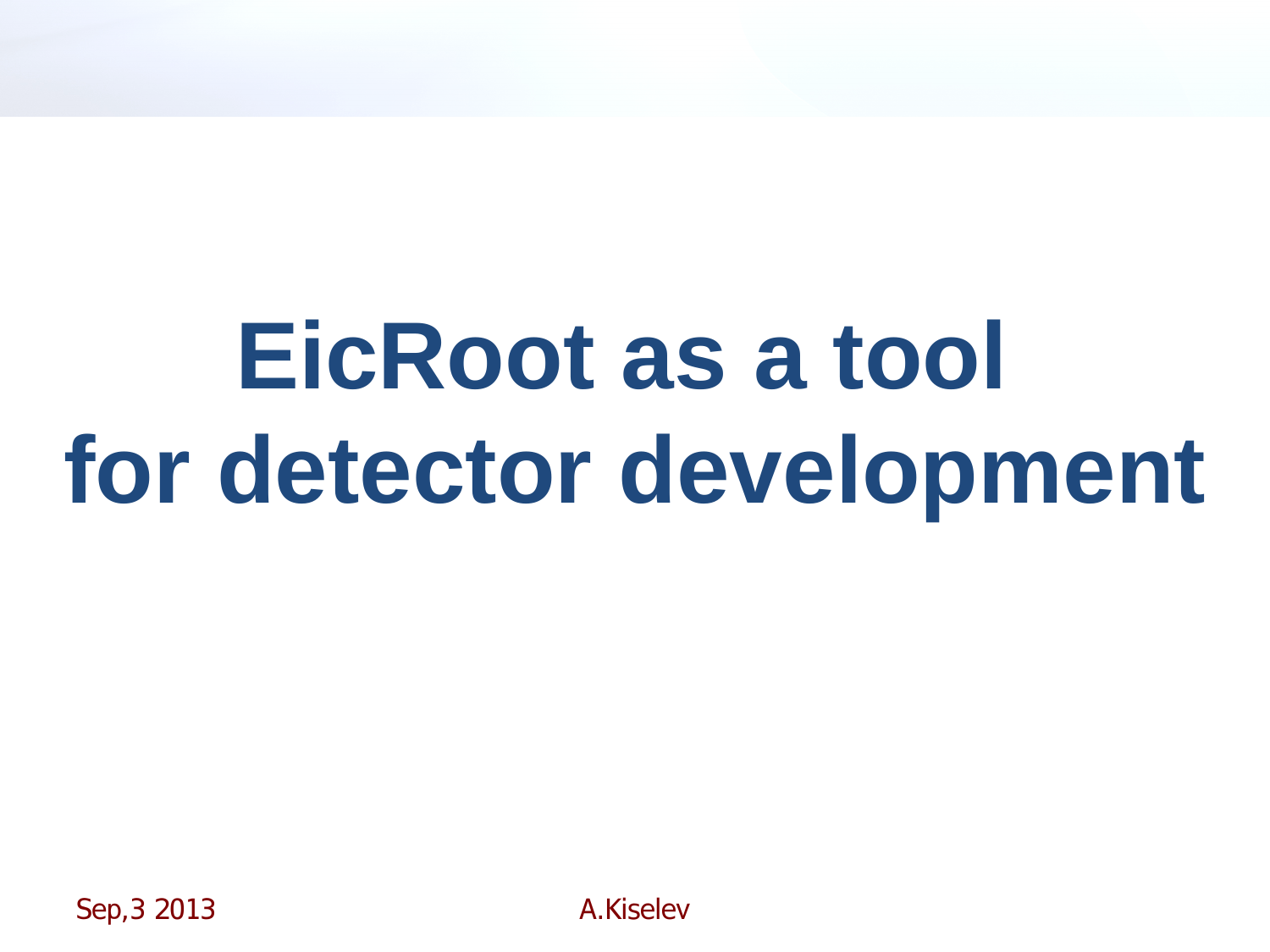

EicRoot as a tool
for detector development
Sep,3 2013
A.Kiselev